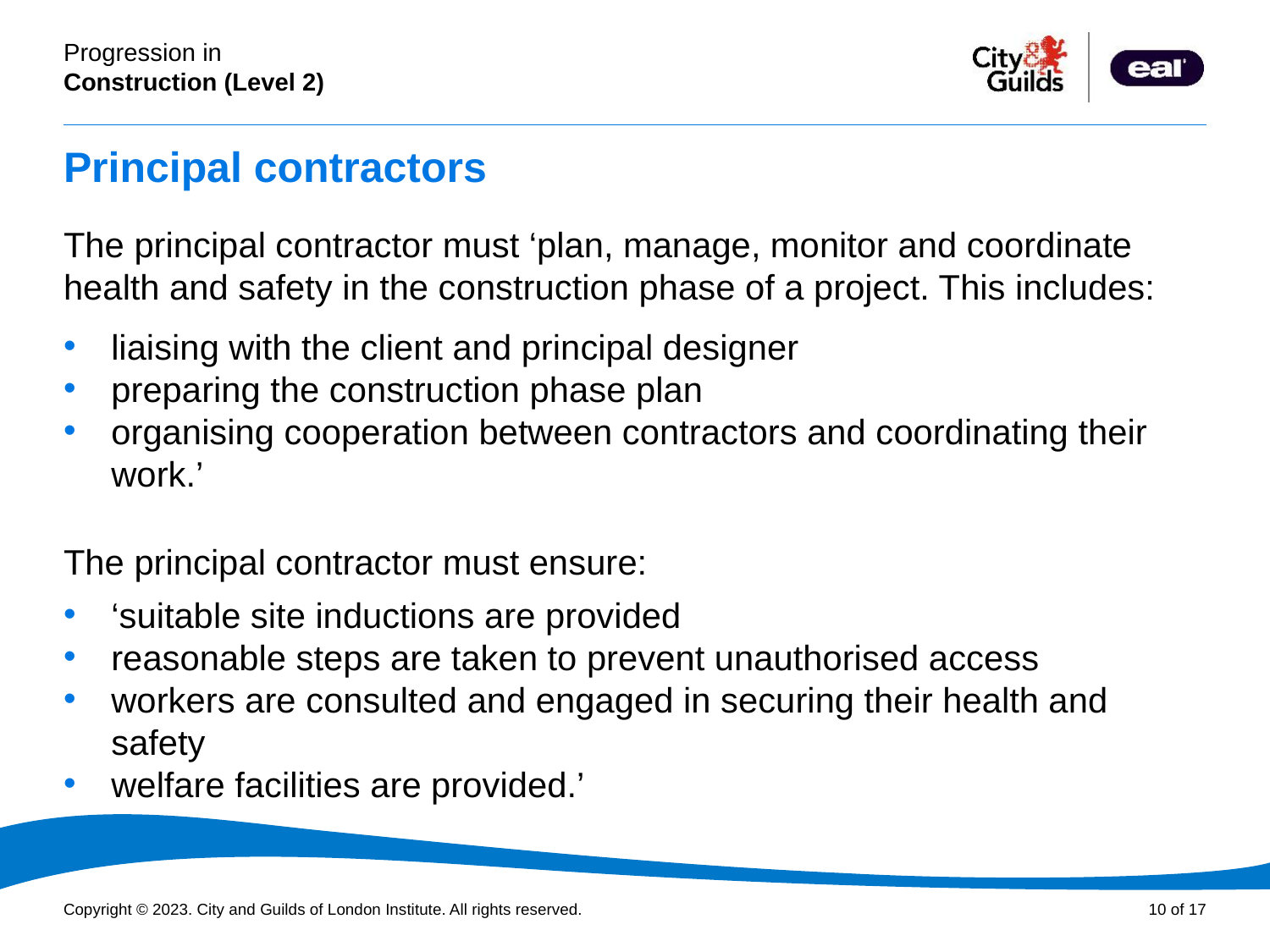

# Principal contractors
The principal contractor must ‘plan, manage, monitor and coordinate health and safety in the construction phase of a project. This includes:
liaising with the client and principal designer
preparing the construction phase plan
organising cooperation between contractors and coordinating their work.’

The principal contractor must ensure:
‘suitable site inductions are provided
reasonable steps are taken to prevent unauthorised access
workers are consulted and engaged in securing their health and safety
welfare facilities are provided.’

(Hse.gov.uk, 2015)